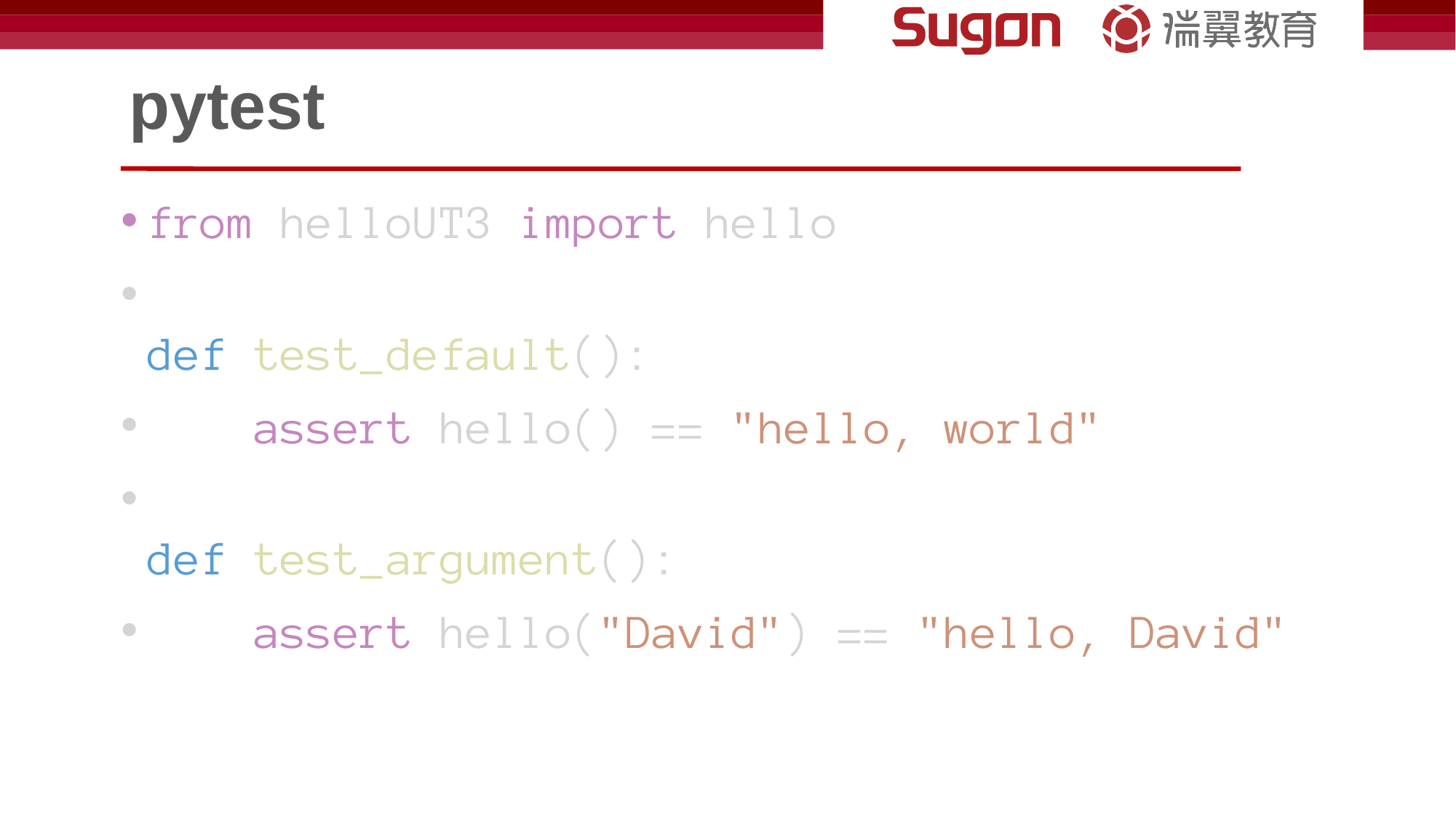

# pytest
from helloUT3 import hello
def test_default():
    assert hello() == "hello, world"
def test_argument():
    assert hello("David") == "hello, David"